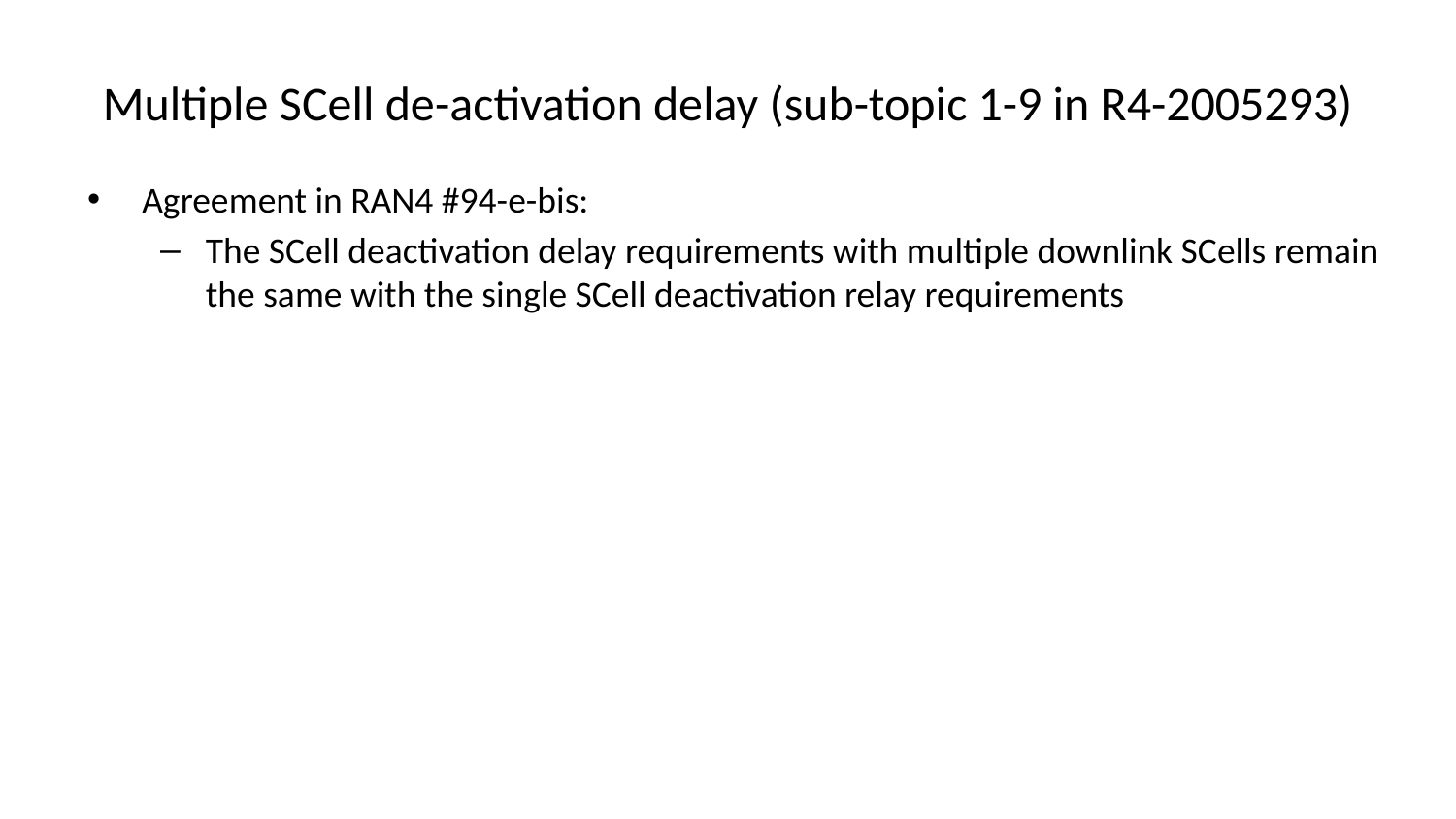

# Multiple SCell de-activation delay (sub-topic 1-9 in R4-2005293)
Agreement in RAN4 #94-e-bis:
The SCell deactivation delay requirements with multiple downlink SCells remain the same with the single SCell deactivation relay requirements